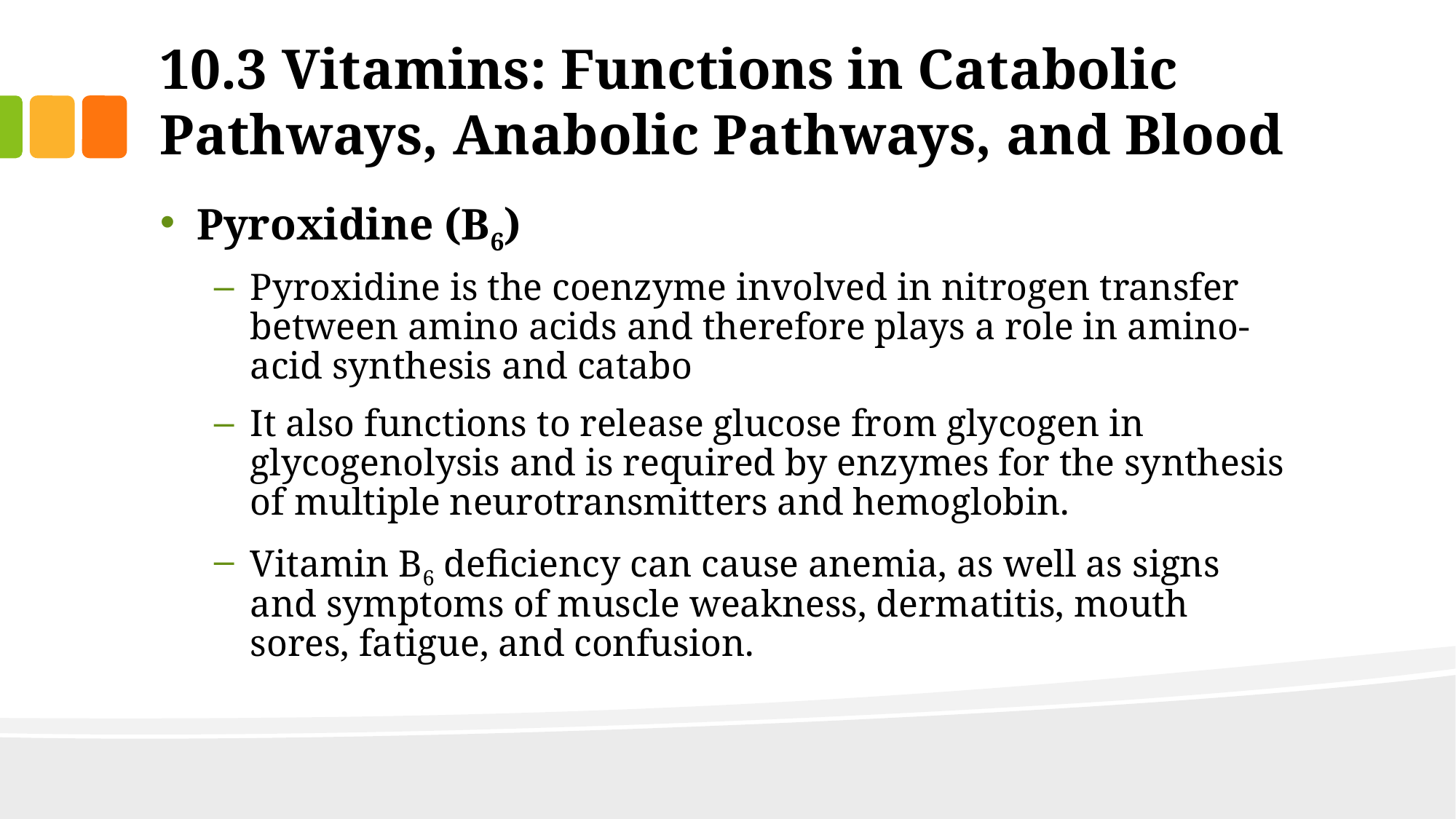

# 10.3 Vitamins: Functions in Catabolic Pathways, Anabolic Pathways, and Blood
Pyroxidine (B6)
Pyroxidine is the coenzyme involved in nitrogen transfer between amino acids and therefore plays a role in amino-acid synthesis and catabo
It also functions to release glucose from glycogen in glycogenolysis and is required by enzymes for the synthesis of multiple neurotransmitters and hemoglobin.
Vitamin B6 deficiency can cause anemia, as well as signs and symptoms of muscle weakness, dermatitis, mouth sores, fatigue, and confusion.